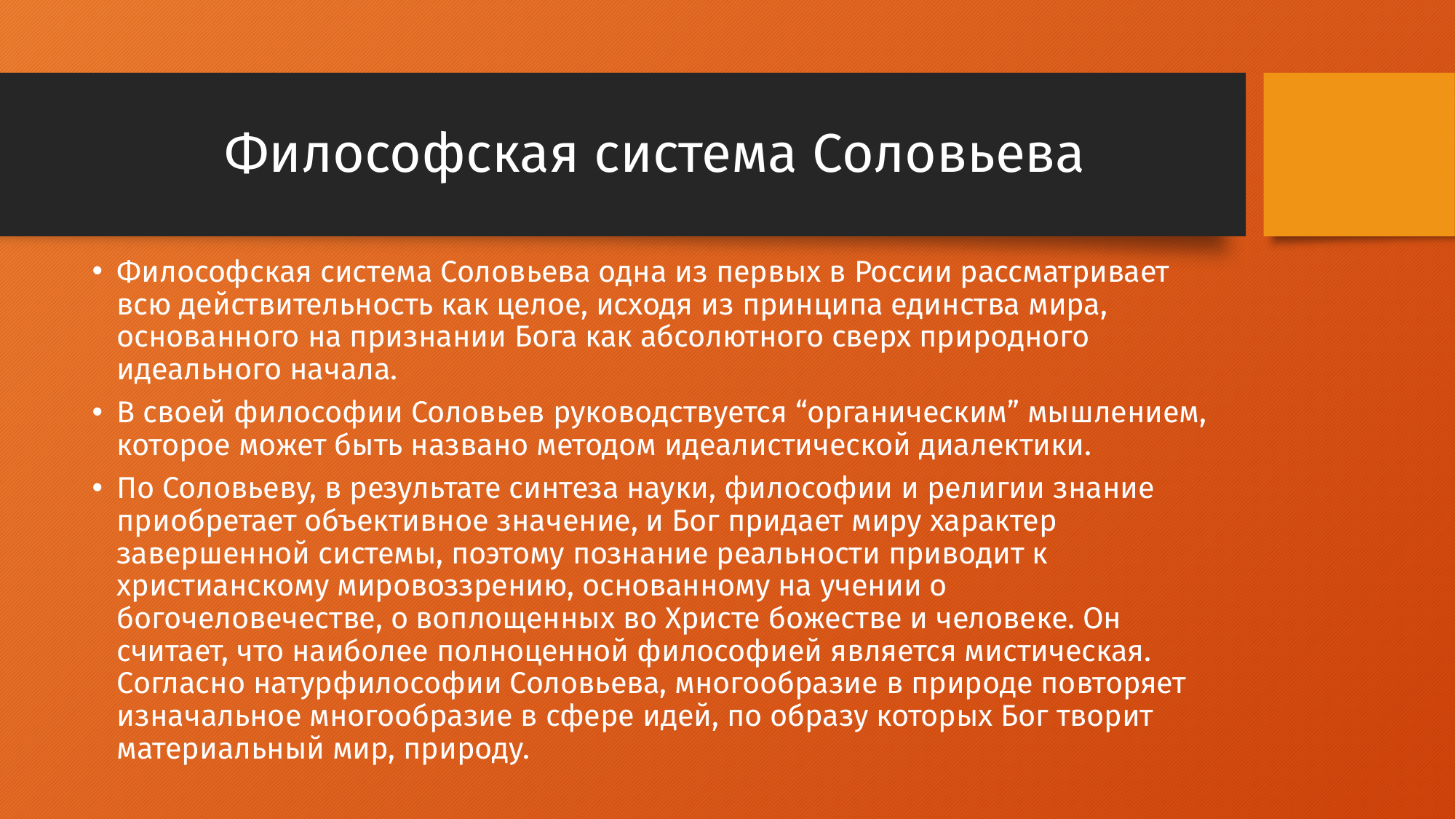

# Философская система Соловьева
Философская система Соловьева одна из первых в России рассматривает всю действительность как целое, исходя из принципа единства мира, основанного на признании Бога как абсолютного сверх природного идеального начала.
В своей философии Соловьев руководствуется “органическим” мышлением, которое может быть названо методом идеалистической диалектики.
По Соловьеву, в результате синтеза науки, философии и религии знание приобретает объективное значение, и Бог придает миру характер завершенной системы, поэтому познание реальности приводит к христианскому мировоззрению, основанному на учении о богочеловечестве, о воплощенных во Христе божестве и человеке. Он считает, что наиболее полноценной философией является мистическая. Согласно натурфилософии Соловьева, многообразие в природе повторяет изначальное многообразие в сфере идей, по образу которых Бог творит материальный мир, природу.